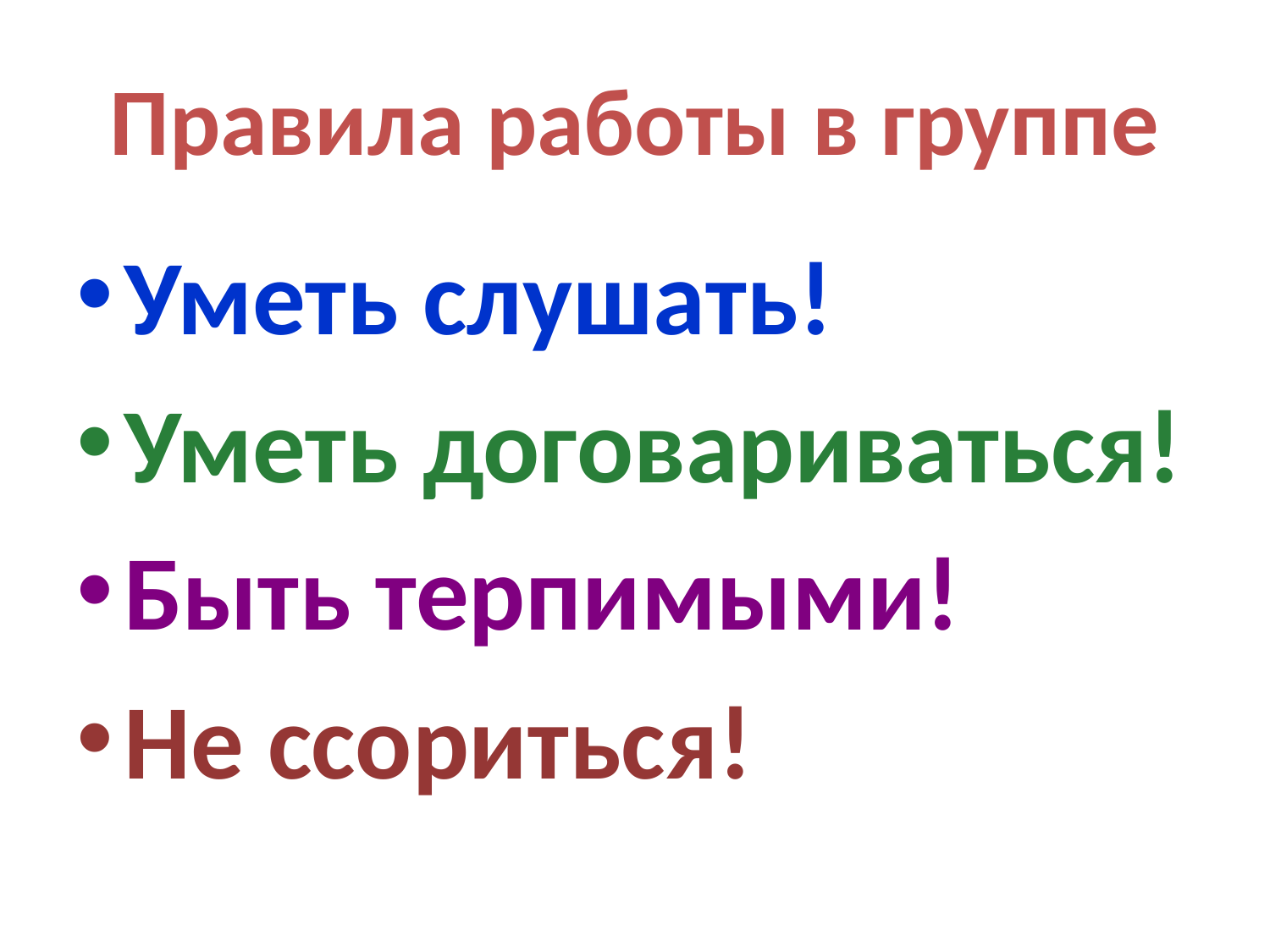

# Правила работы в группе
Уметь слушать!
Уметь договариваться!
Быть терпимыми!
Не ссориться!